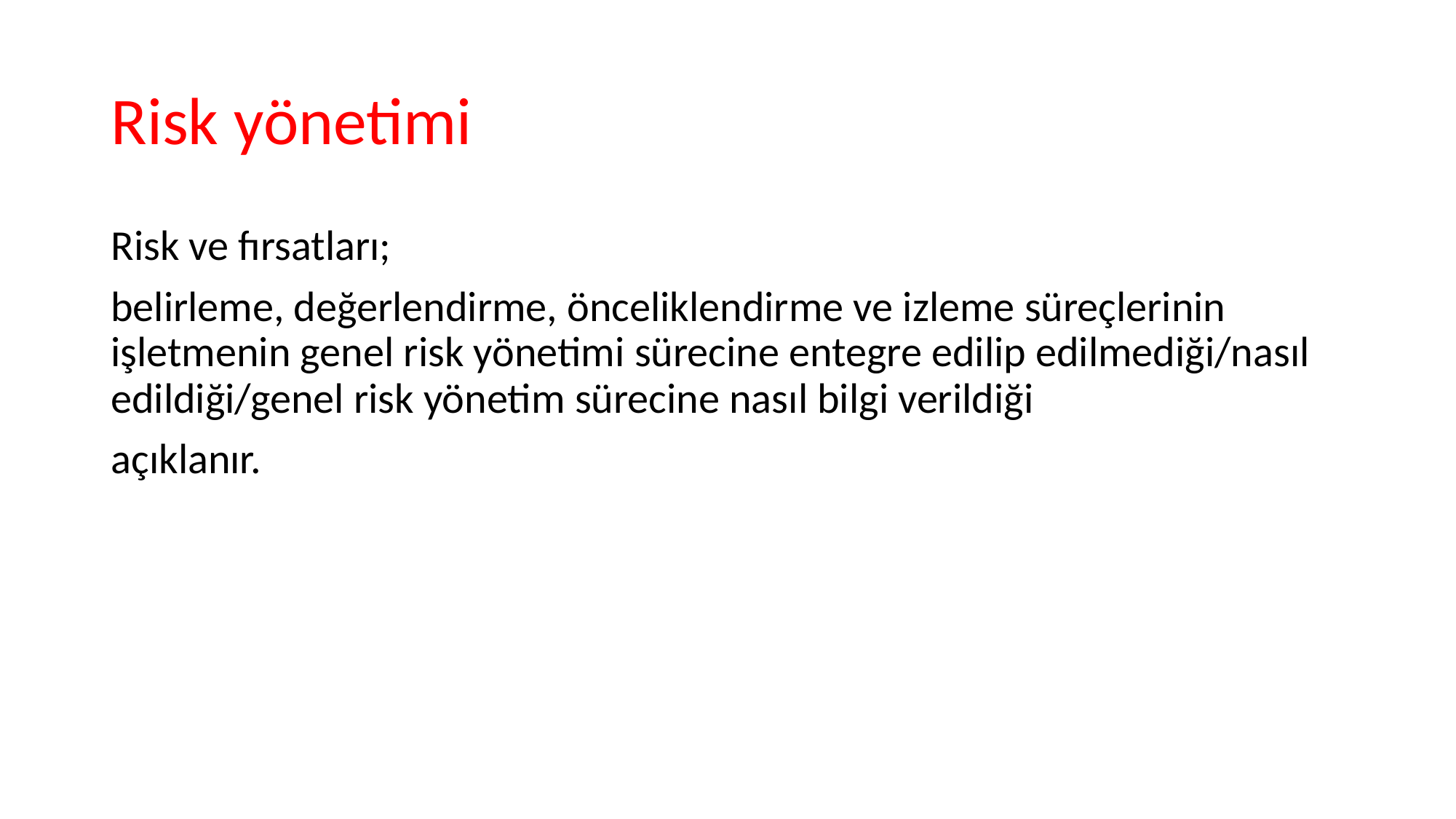

# Risk yönetimi
Risk ve fırsatları;
belirleme, değerlendirme, önceliklendirme ve izleme süreçlerinin işletmenin genel risk yönetimi sürecine entegre edilip edilmediği/nasıl edildiği/genel risk yönetim sürecine nasıl bilgi verildiği
açıklanır.